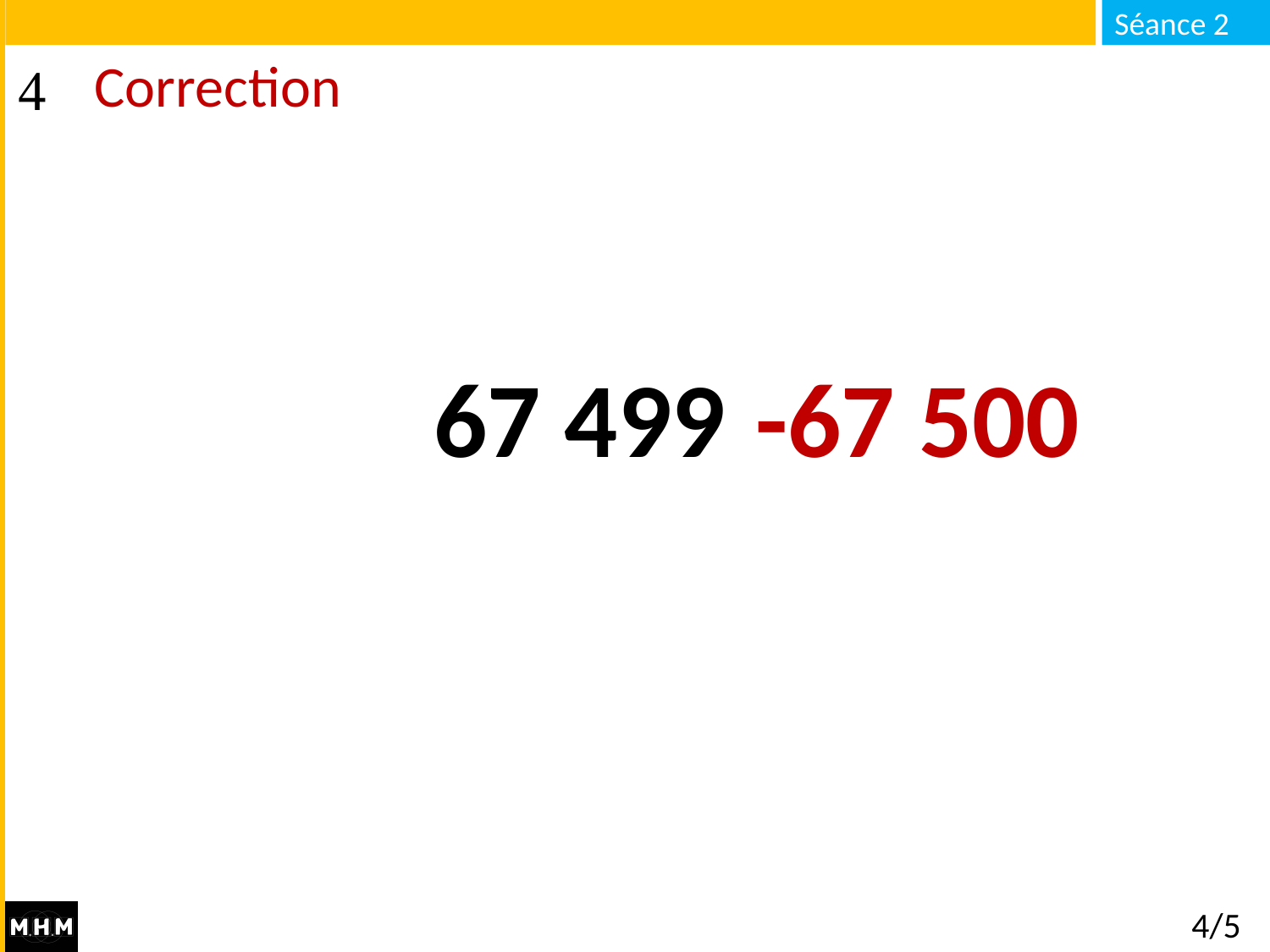

# Correction
-67 500
67 499
4/5